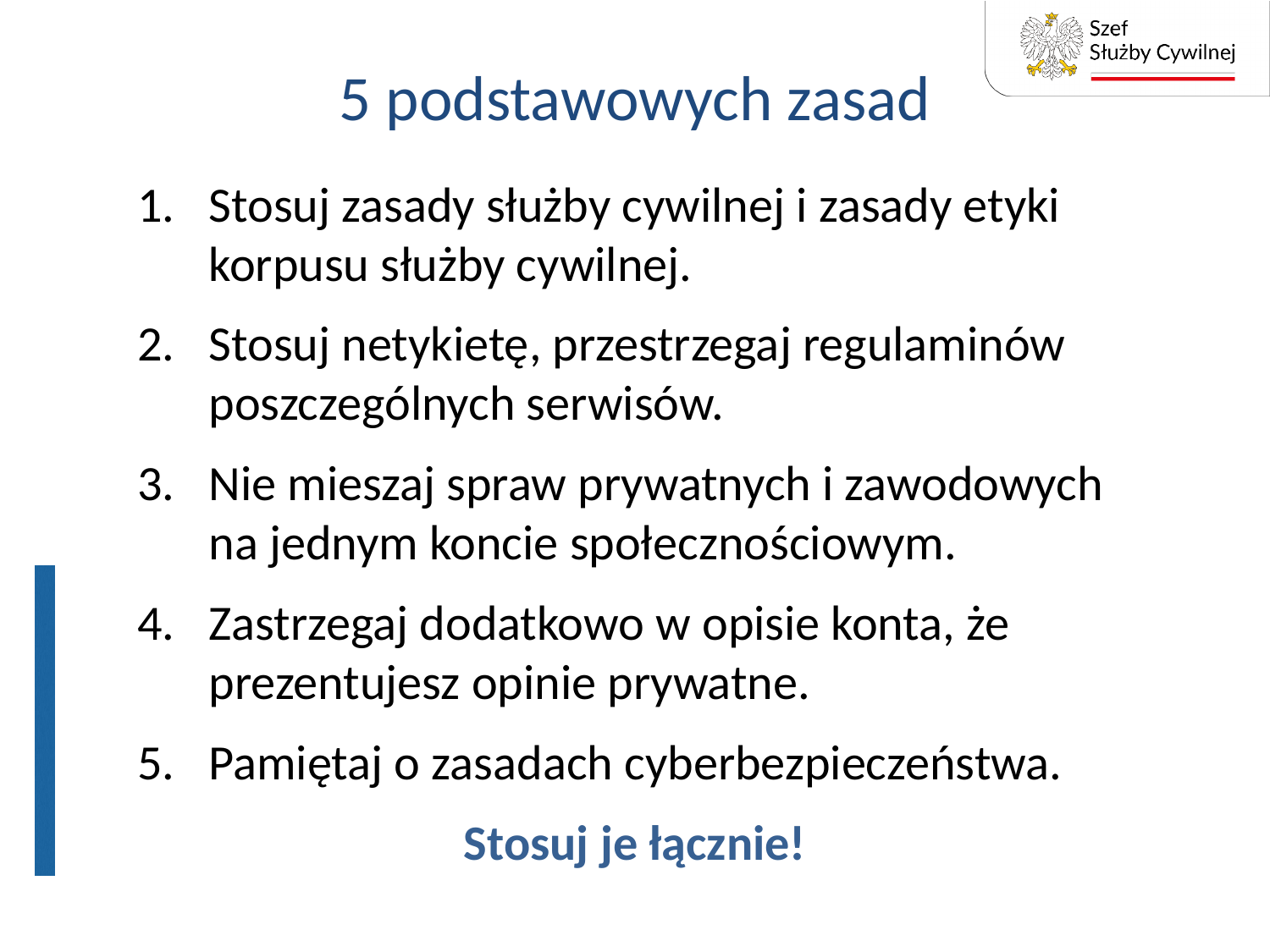

# 5 podstawowych zasad
Stosuj zasady służby cywilnej i zasady etyki korpusu służby cywilnej.
Stosuj netykietę, przestrzegaj regulaminów poszczególnych serwisów.
Nie mieszaj spraw prywatnych i zawodowych na jednym koncie społecznościowym.
Zastrzegaj dodatkowo w opisie konta, że prezentujesz opinie prywatne.
Pamiętaj o zasadach cyberbezpieczeństwa.
Stosuj je łącznie!